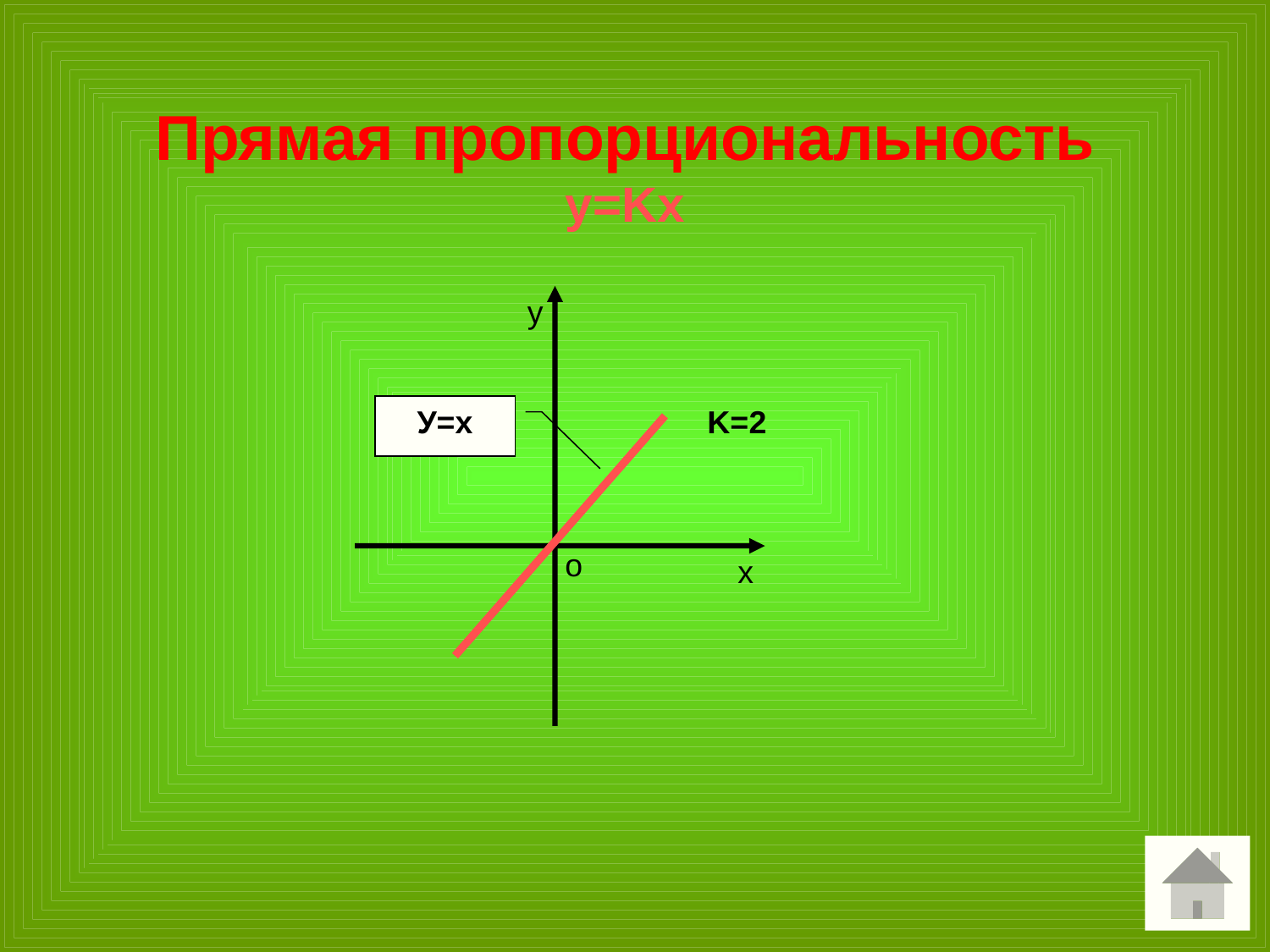

Прямая пропорциональность
у=Kx
у

У=х
K=2

о

х